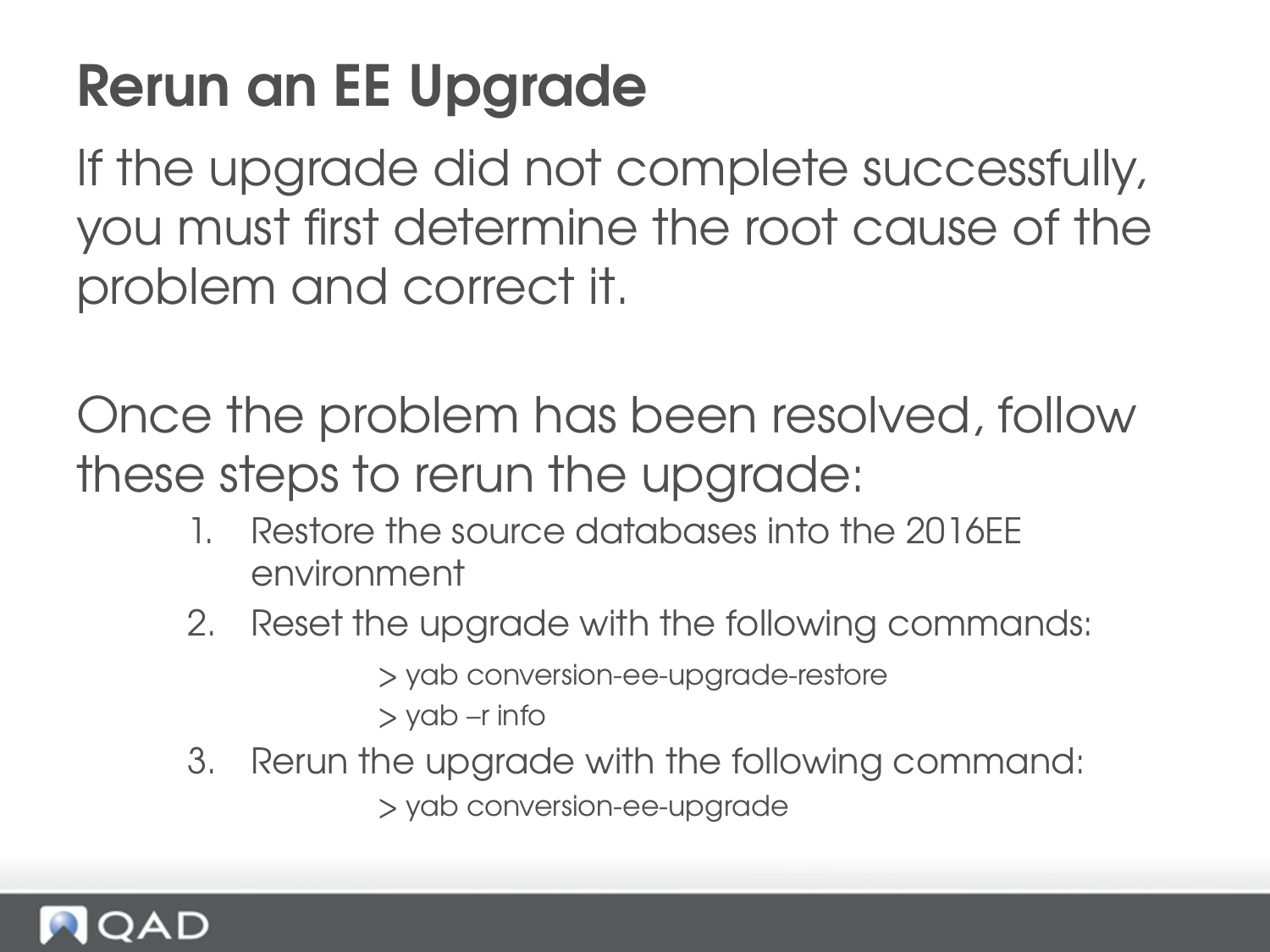

# Rerun an EE Upgrade
If the upgrade did not complete successfully, you must first determine the root cause of the problem and correct it.

Once the problem has been resolved, follow these steps to rerun the upgrade:
1.	Restore the source databases into the 2016EE environment
2.	Reset the upgrade with the following commands:
		> yab conversion-ee-upgrade-restore
		> yab –r info
3.	Rerun the upgrade with the following command:		> yab conversion-ee-upgrade